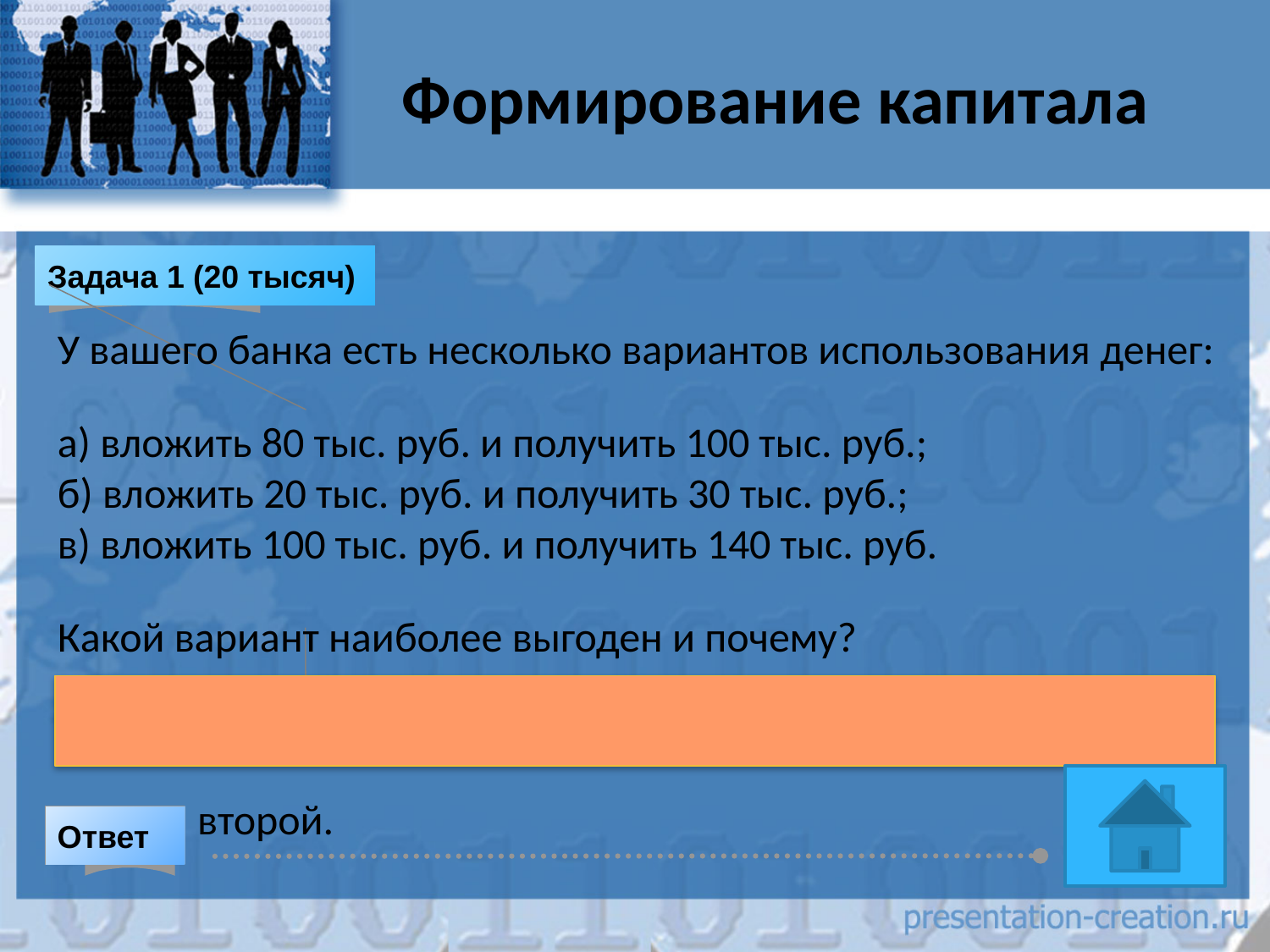

# Формирование капитала
Задача 1 (20 тысяч)

У вашего банка есть несколько вариантов использования денег:

а) вложить 80 тыс. руб. и получить 100 тыс. руб.;
б) вложить 20 тыс. руб. и получить 30 тыс. руб.;
в) вложить 100 тыс. руб. и получить 140 тыс. руб.

Какой вариант наиболее выгоден и почему?

второй.
Ответ